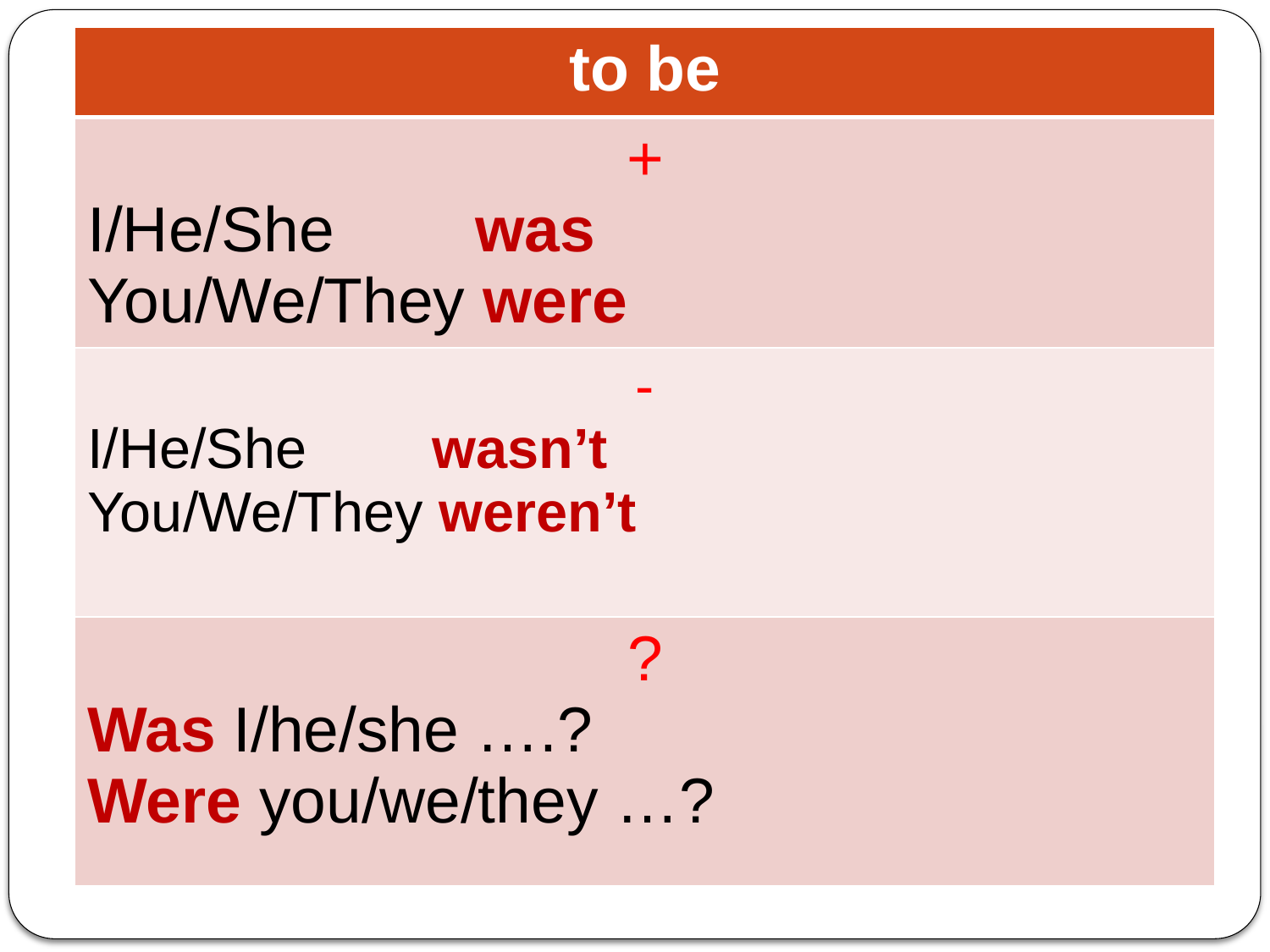

| to be |
| --- |
| + I/He/She was You/We/They were |
| - I/He/She wasn’t You/We/They weren’t |
| ? Was I/he/she ….? Were you/we/they …? |